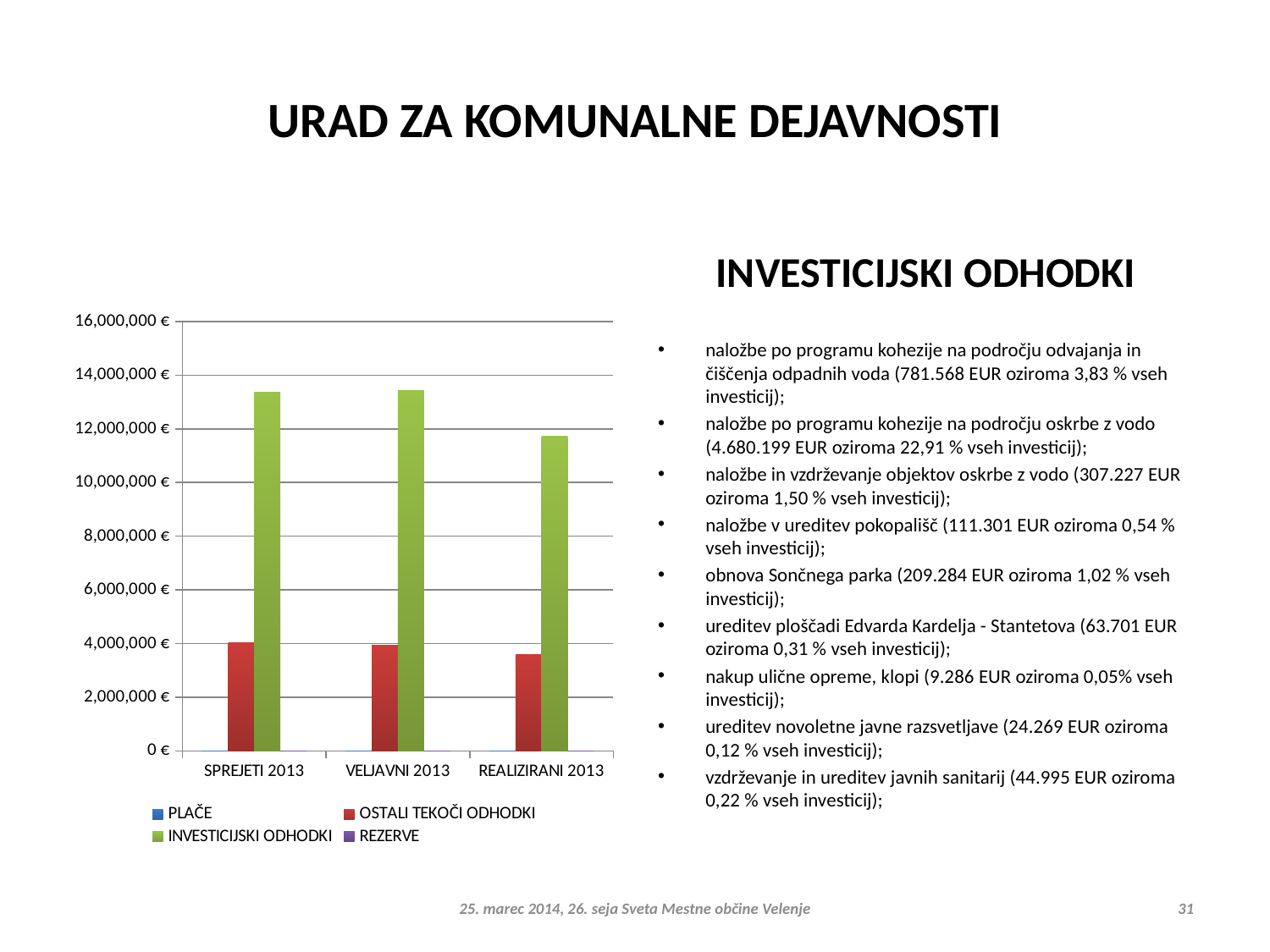

# URAD ZA KOMUNALNE DEJAVNOSTI

INVESTICIJSKI ODHODKI

### Chart

| Category | PLAČE | OSTALI TEKOČI ODHODKI | INVESTICIJSKI ODHODKI | REZERVE |
|---|---|---|---|---|
| SPREJETI 2013 | 0.0 | 4022028.0 | 13358861.0 | 0.0 |
| VELJAVNI 2013 | 0.0 | 3950672.0 | 13416916.0 | 0.0 |
| REALIZIRANI 2013 | 0.0 | 3581101.0 | 11714378.0 | 0.0 |
naložbe po programu kohezije na področju odvajanja in čiščenja odpadnih voda (781.568 EUR oziroma 3,83 % vseh investicij);
naložbe po programu kohezije na področju oskrbe z vodo (4.680.199 EUR oziroma 22,91 % vseh investicij);
naložbe in vzdrževanje objektov oskrbe z vodo (307.227 EUR oziroma 1,50 % vseh investicij);
naložbe v ureditev pokopališč (111.301 EUR oziroma 0,54 % vseh investicij);
obnova Sončnega parka (209.284 EUR oziroma 1,02 % vseh investicij);
ureditev ploščadi Edvarda Kardelja - Stantetova (63.701 EUR oziroma 0,31 % vseh investicij);
nakup ulične opreme, klopi (9.286 EUR oziroma 0,05% vseh investicij);
ureditev novoletne javne razsvetljave (24.269 EUR oziroma 0,12 % vseh investicij);
vzdrževanje in ureditev javnih sanitarij (44.995 EUR oziroma 0,22 % vseh investicij);

25. marec 2014, 26. seja Sveta Mestne občine Velenje
31